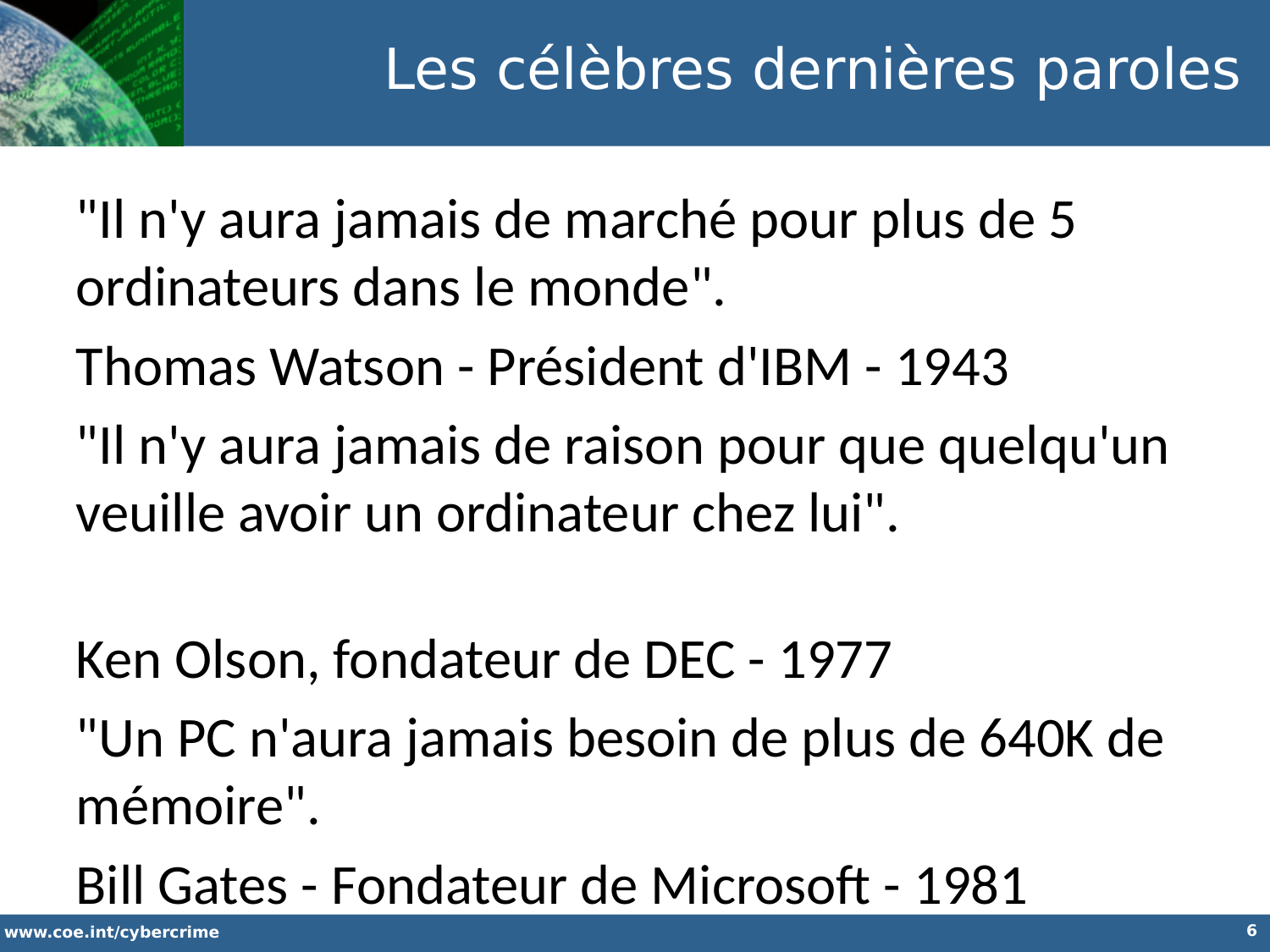

Les célèbres dernières paroles
"Il n'y aura jamais de marché pour plus de 5 ordinateurs dans le monde".
Thomas Watson - Président d'IBM - 1943
"Il n'y aura jamais de raison pour que quelqu'un veuille avoir un ordinateur chez lui".
Ken Olson, fondateur de DEC - 1977
"Un PC n'aura jamais besoin de plus de 640K de mémoire".
Bill Gates - Fondateur de Microsoft - 1981